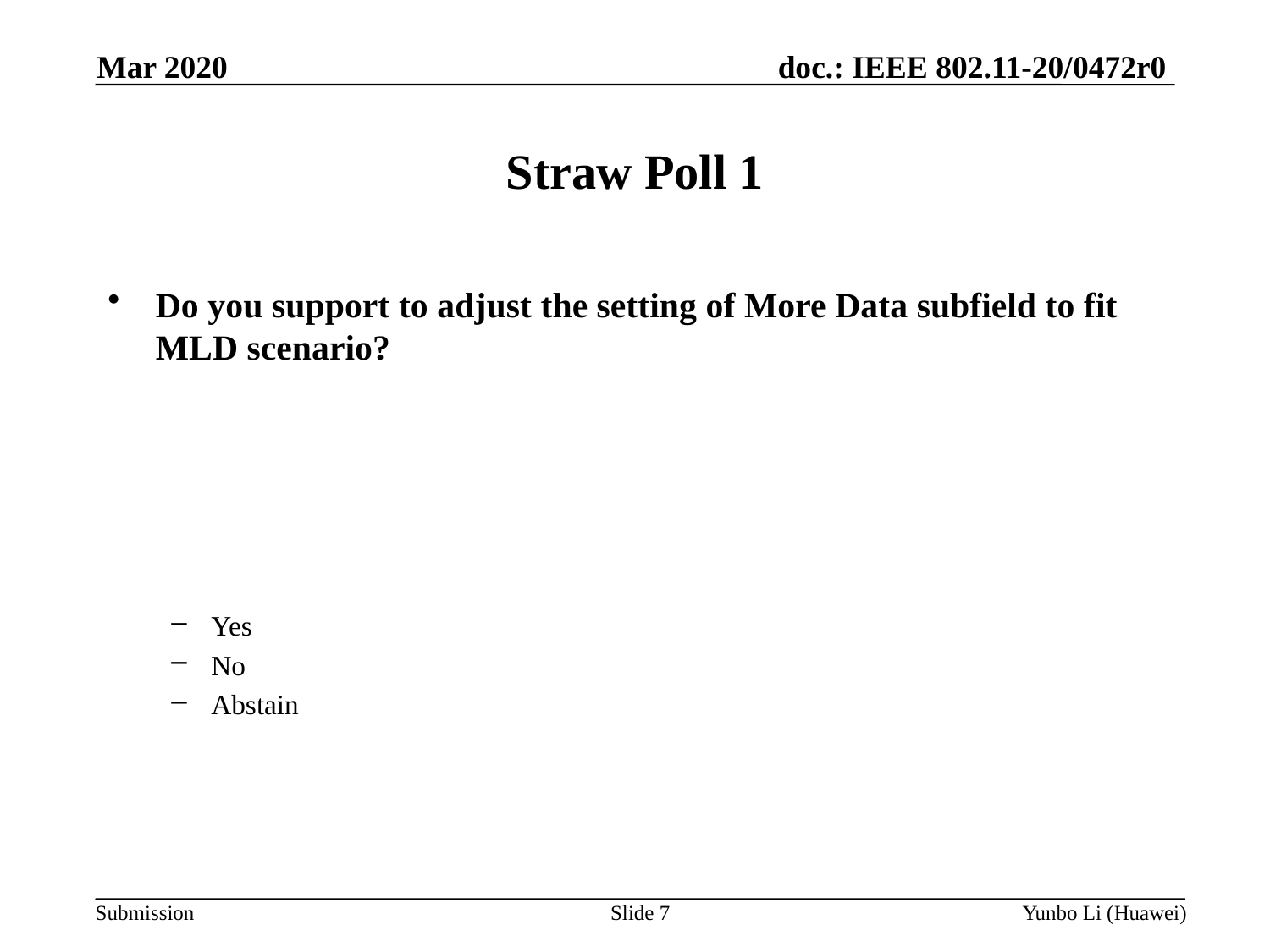

Mar 2020
Straw Poll 1
Do you support to adjust the setting of More Data subfield to fit MLD scenario?

Yes
No
Abstain

Slide 7
Yunbo Li (Huawei)